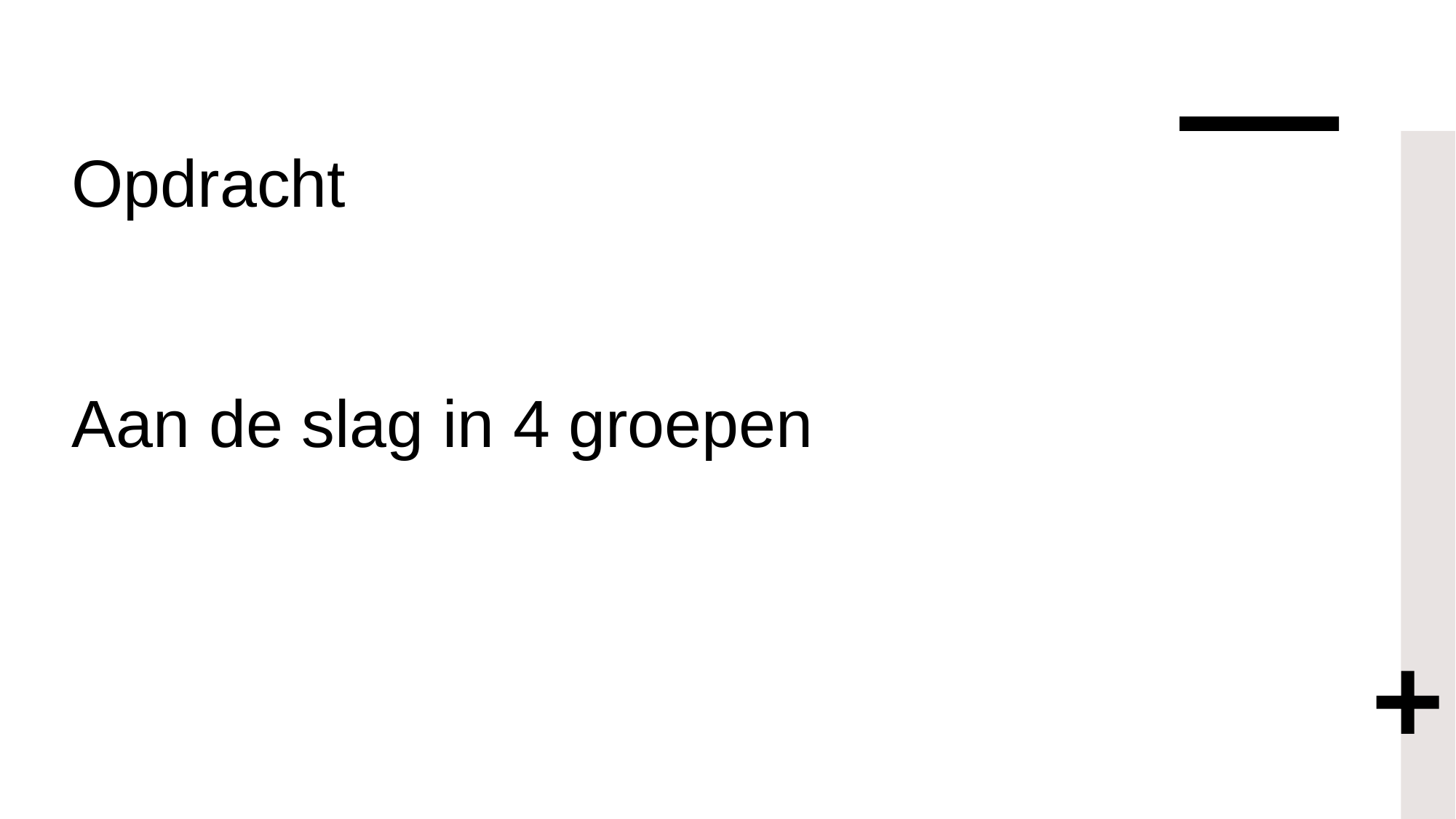

# Opdracht Aan de slag in 4 groepen